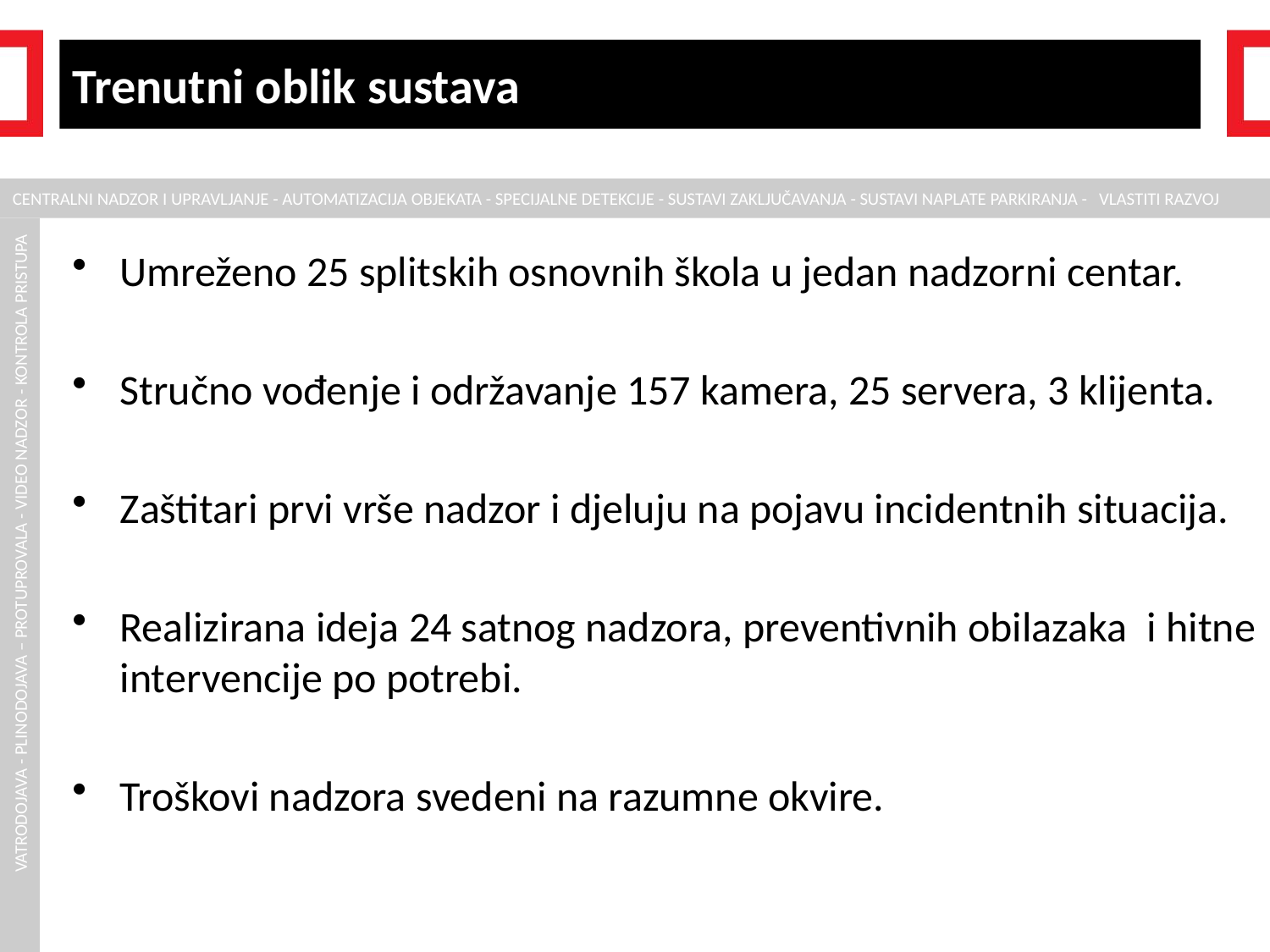

# Trenutni oblik sustava
Umreženo 25 splitskih osnovnih škola u jedan nadzorni centar.

Stručno vođenje i održavanje 157 kamera, 25 servera, 3 klijenta.

Zaštitari prvi vrše nadzor i djeluju na pojavu incidentnih situacija.

Realizirana ideja 24 satnog nadzora, preventivnih obilazaka  i hitne intervencije po potrebi.

Troškovi nadzora svedeni na razumne okvire.